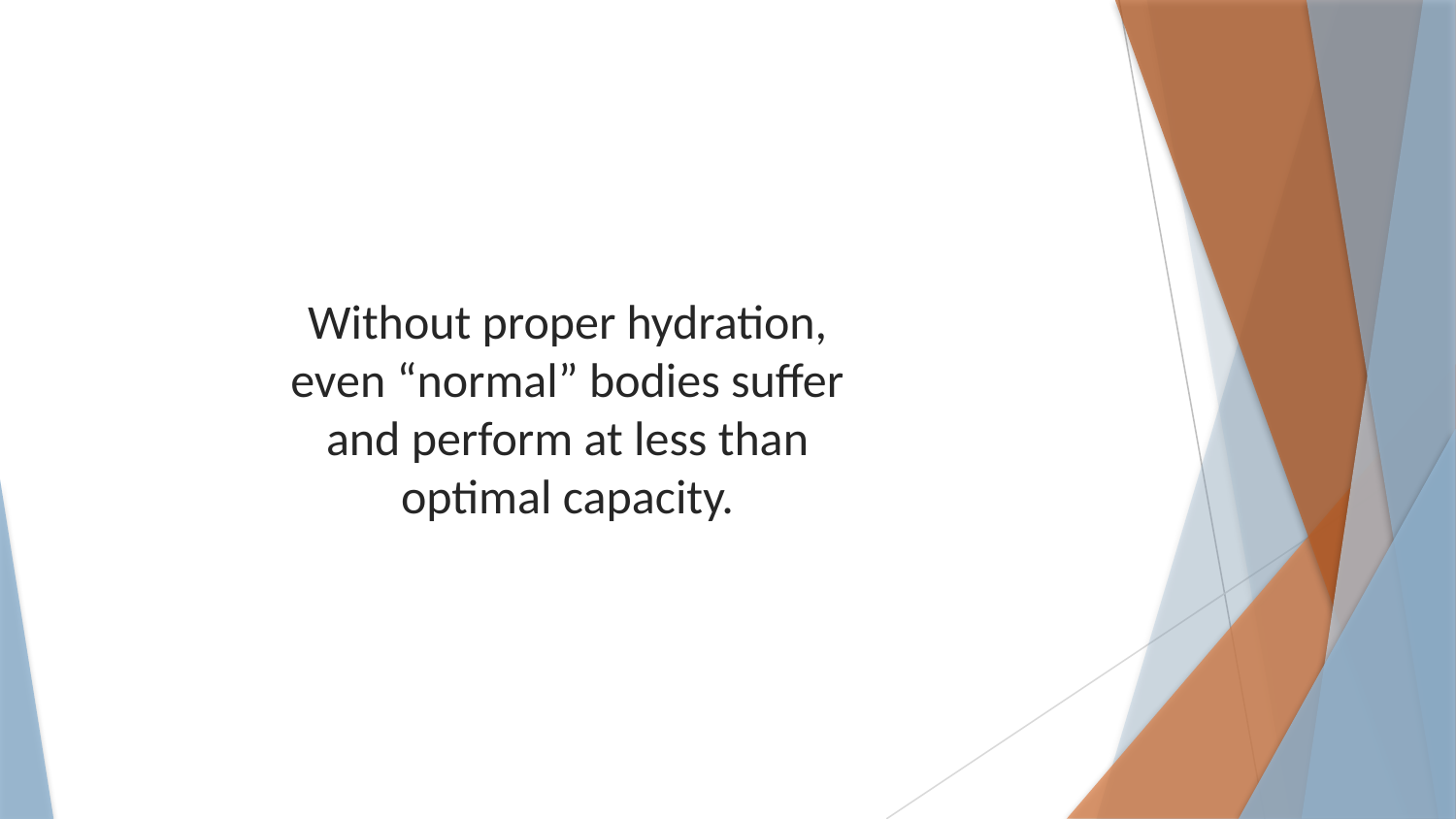

Without proper hydration, even “normal” bodies suffer and perform at less than optimal capacity.